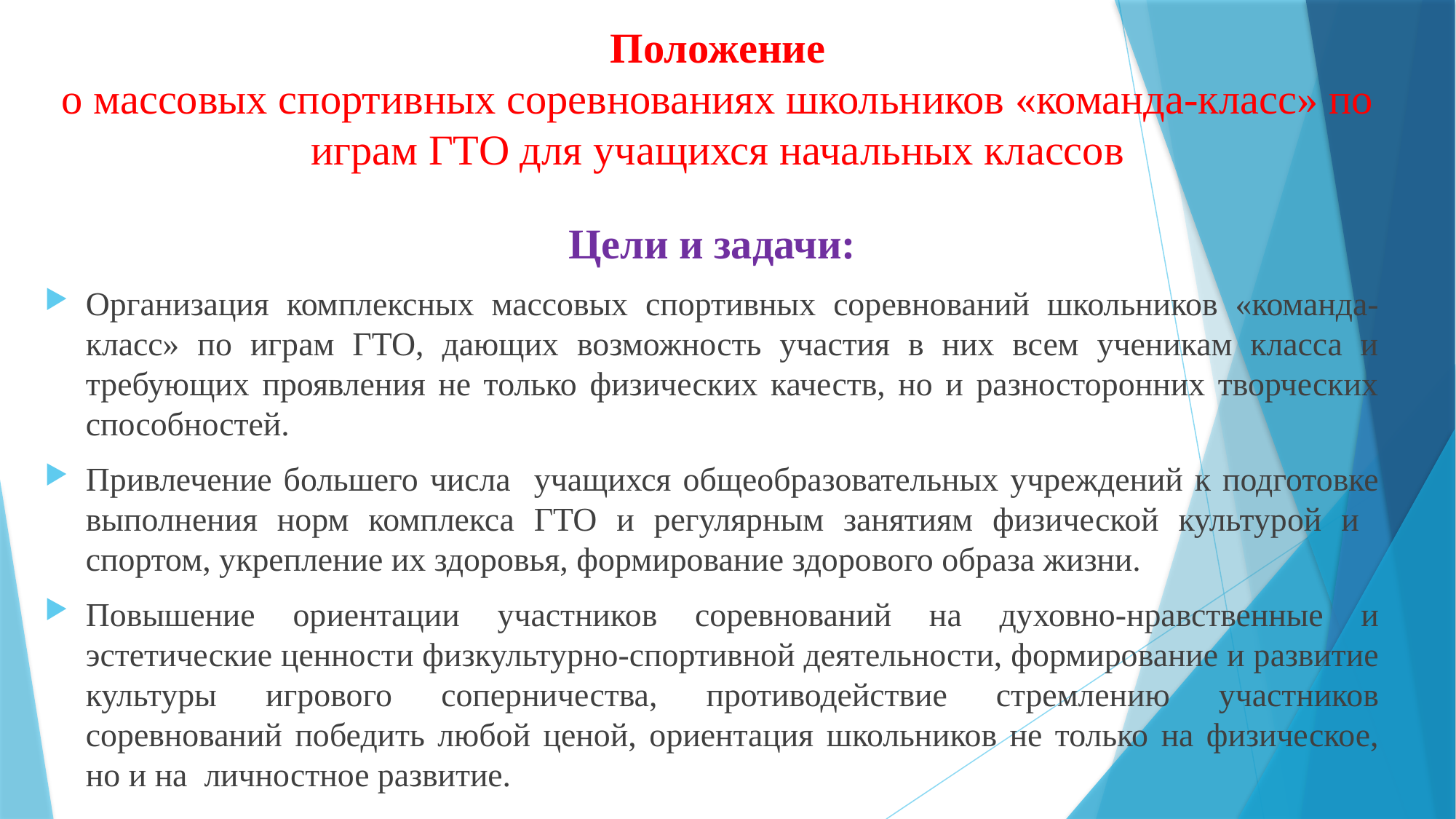

# Положение о массовых спортивных соревнованиях школьников «команда-класс» по играм ГТО для учащихся начальных классов
Цели и задачи:
Организация комплексных массовых спортивных соревнований школьников «команда-класс» по играм ГТО, дающих возможность участия в них всем ученикам класса и требующих проявления не только физических качеств, но и разносторонних творческих способностей.
Привлечение большего числа  учащихся общеобразовательных учреждений к подготовке выполнения норм комплекса ГТО и регулярным занятиям физической культурой и  спортом, укрепление их здоровья, формирование здорового образа жизни.
Повышение ориентации участников соревнований на духовно-нравственные и эстетические ценности физкультурно-спортивной деятельности, формирование и развитие культуры игрового соперничества, противодействие стремлению участников соревнований победить любой ценой, ориентация школьников не только на физическое, но и на  личностное развитие.